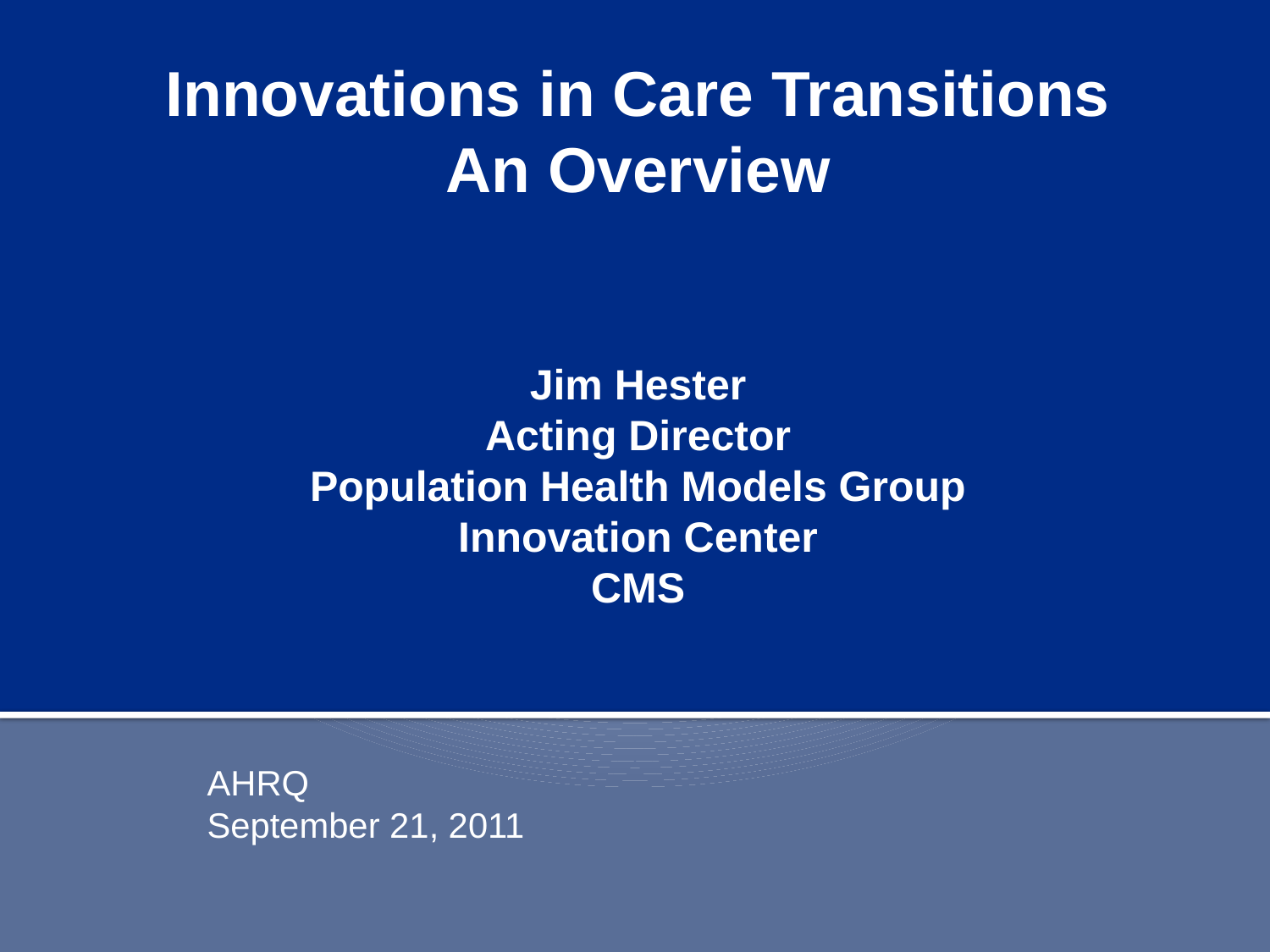

# Innovations in Care Transitions An Overview Jim Hester Acting Director Population Health Models Group Innovation Center CMS

AHRQ
September 21, 2011